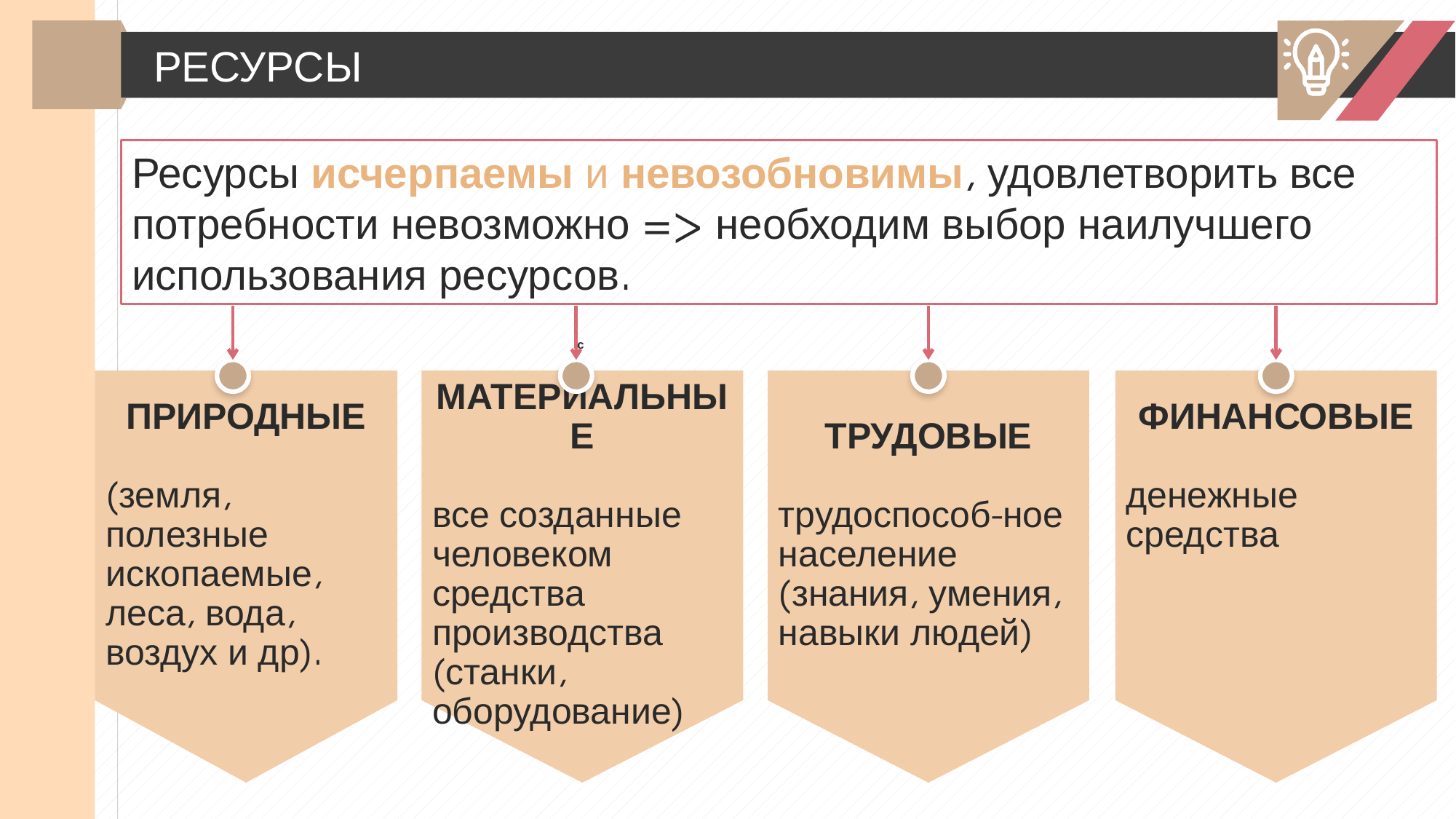

РЕСУРСЫ
Ресурсы исчерпаемы и невозобновимы, удовлетворить все потребности невозможно => необходим выбор наилучшего использования ресурсов.

ФИНАНСОВЫЕ

денежные средства

ПРИРОДНЫЕ

(земля, полезные ископаемые, леса, вода, воздух и др).
с

МАТЕРИАЛЬНЫЕ

все созданные человеком средства производства (станки, оборудование)
ТРУДОВЫЕ

трудоспособ-ное население (знания, умения, навыки людей)